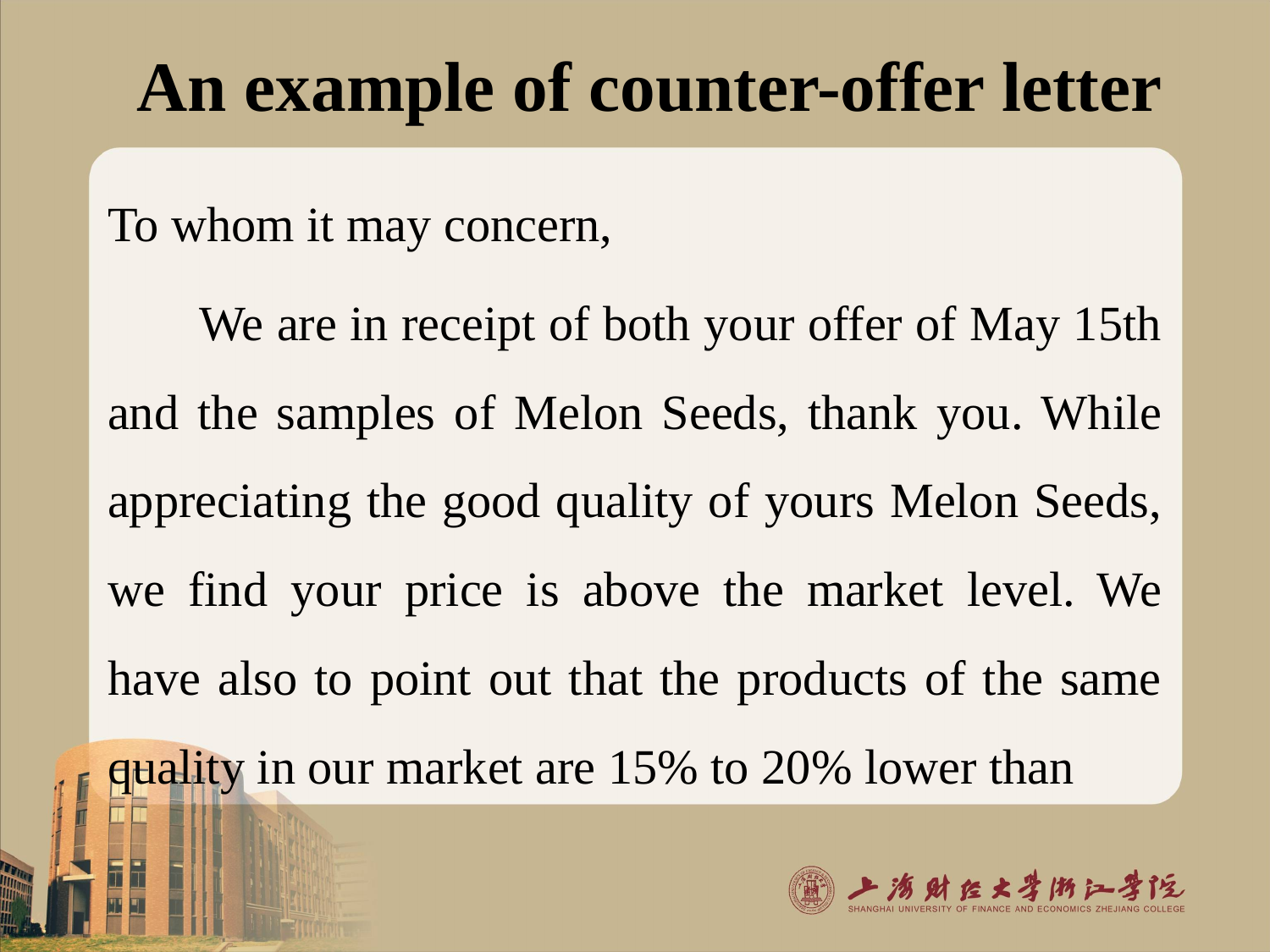

# An example of counter-offer letter
To whom it may concern,
       We are in receipt of both your offer of May 15th and the samples of Melon Seeds, thank you. While appreciating the good quality of yours Melon Seeds, we find your price is above the market level. We have also to point out that the products of the same quality in our market are 15% to 20% lower than